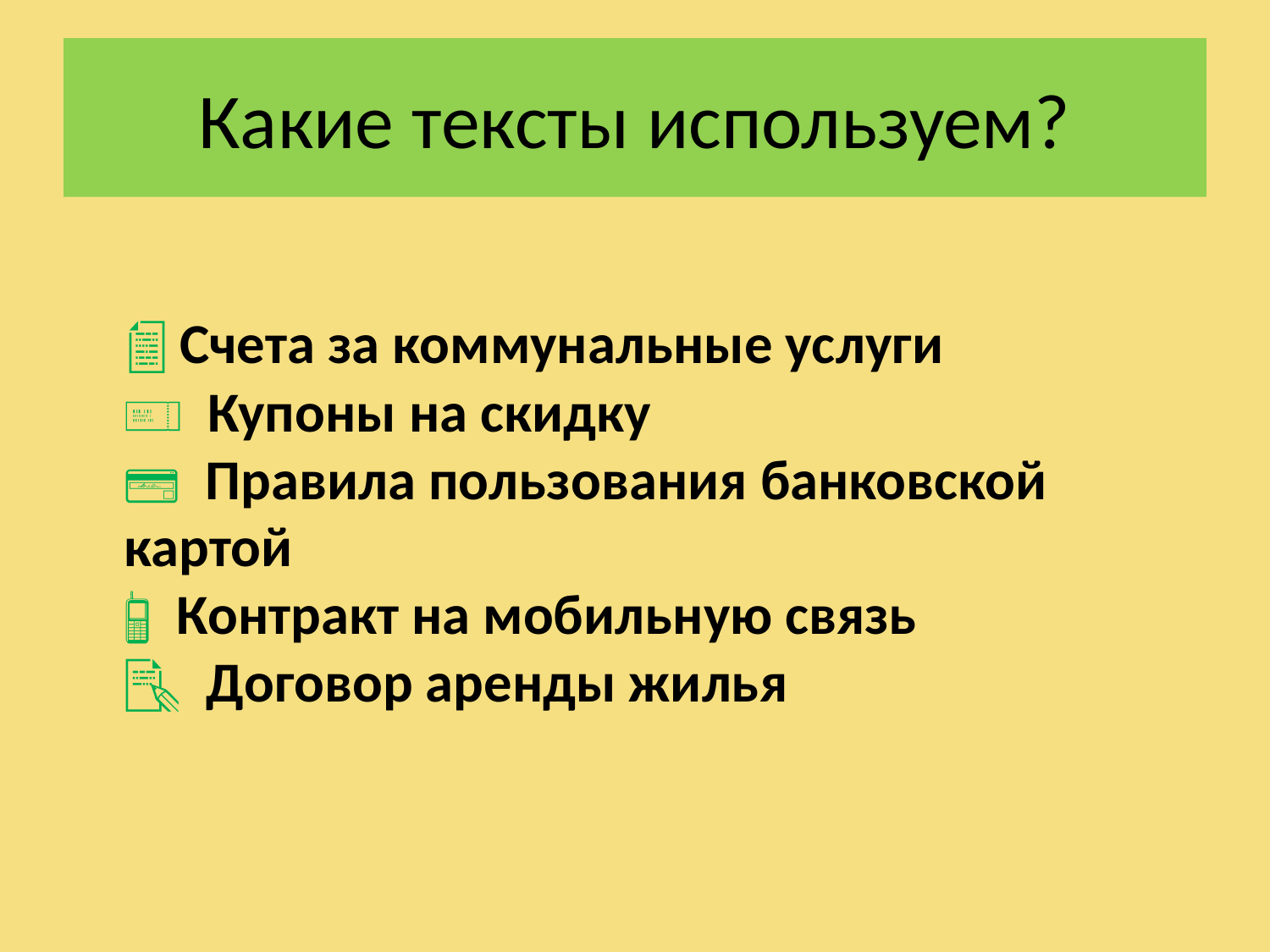

# Какие тексты используем?

    📄 Счета за коммунальные услуги
🎫  Купоны на скидку
💳  Правила пользования банковской картой
📱  Контракт на мобильную связь
📝  Договор аренды жилья